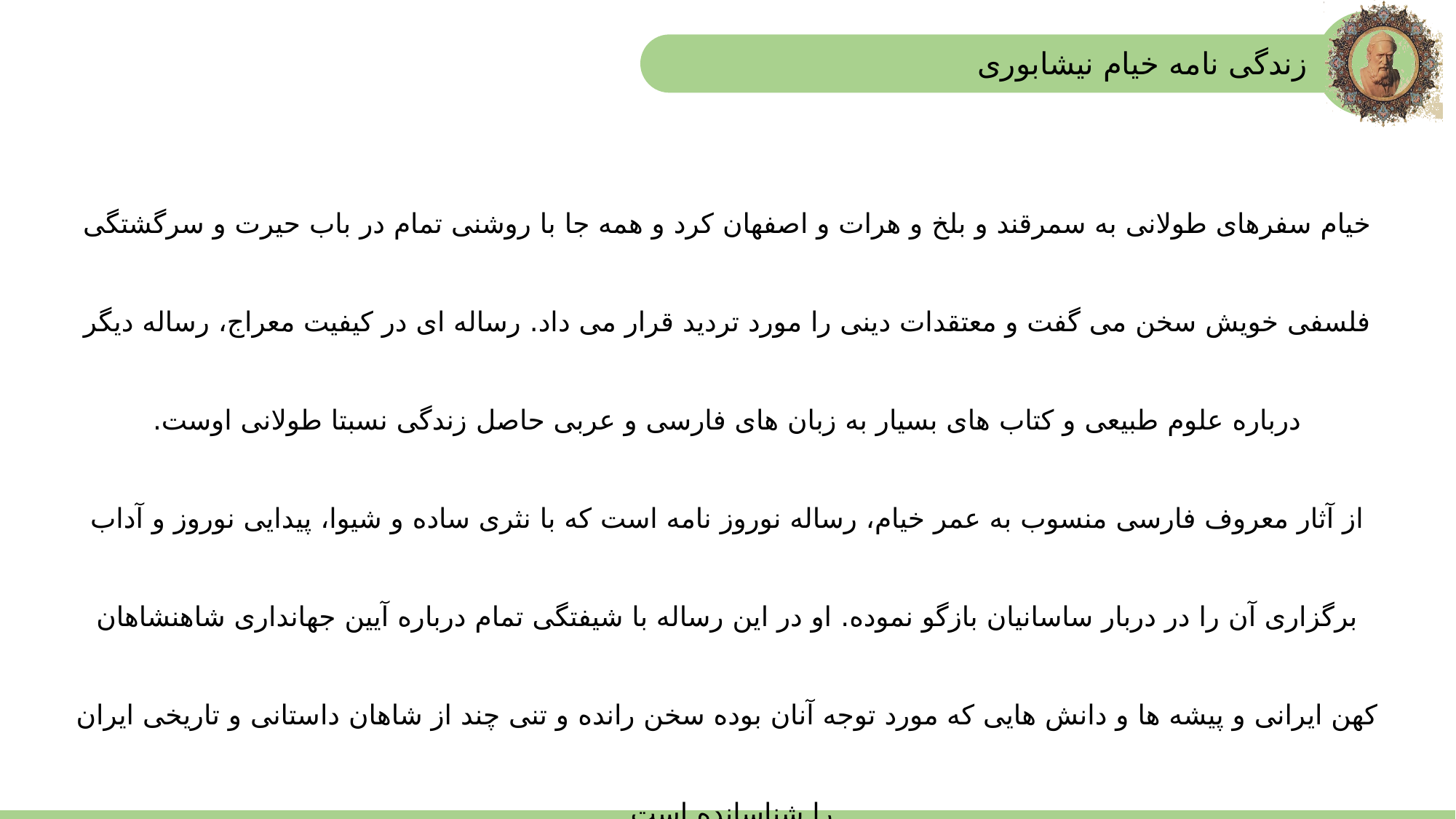

زندگی نامه خیام نیشابوری
خیام سفرهای طولانی به سمرقند و بلخ و هرات و اصفهان کرد و همه جا با روشنی تمام در باب حیرت و سرگشتگی فلسفی خویش سخن می گفت و معتقدات دینی را مورد تردید قرار می داد. رساله ای در کیفیت معراج، رساله دیگر درباره علوم طبیعی و کتاب های بسیار به زبان های فارسی و عربی حاصل زندگی نسبتا طولانی اوست.
از آثار معروف فارسی منسوب به عمر خیام، رساله نوروز نامه است که با نثری ساده و شیوا، پیدایی نوروز و آداب برگزاری آن را در دربار ساسانیان بازگو نموده. او در این رساله با شیفتگی تمام درباره آیین جهانداری شاهنشاهان کهن ایرانی و پیشه ها و دانش هایی که مورد توجه آنان بوده سخن رانده و تنی چند از شاهان داستانی و تاریخی ایران را شناسانده است.